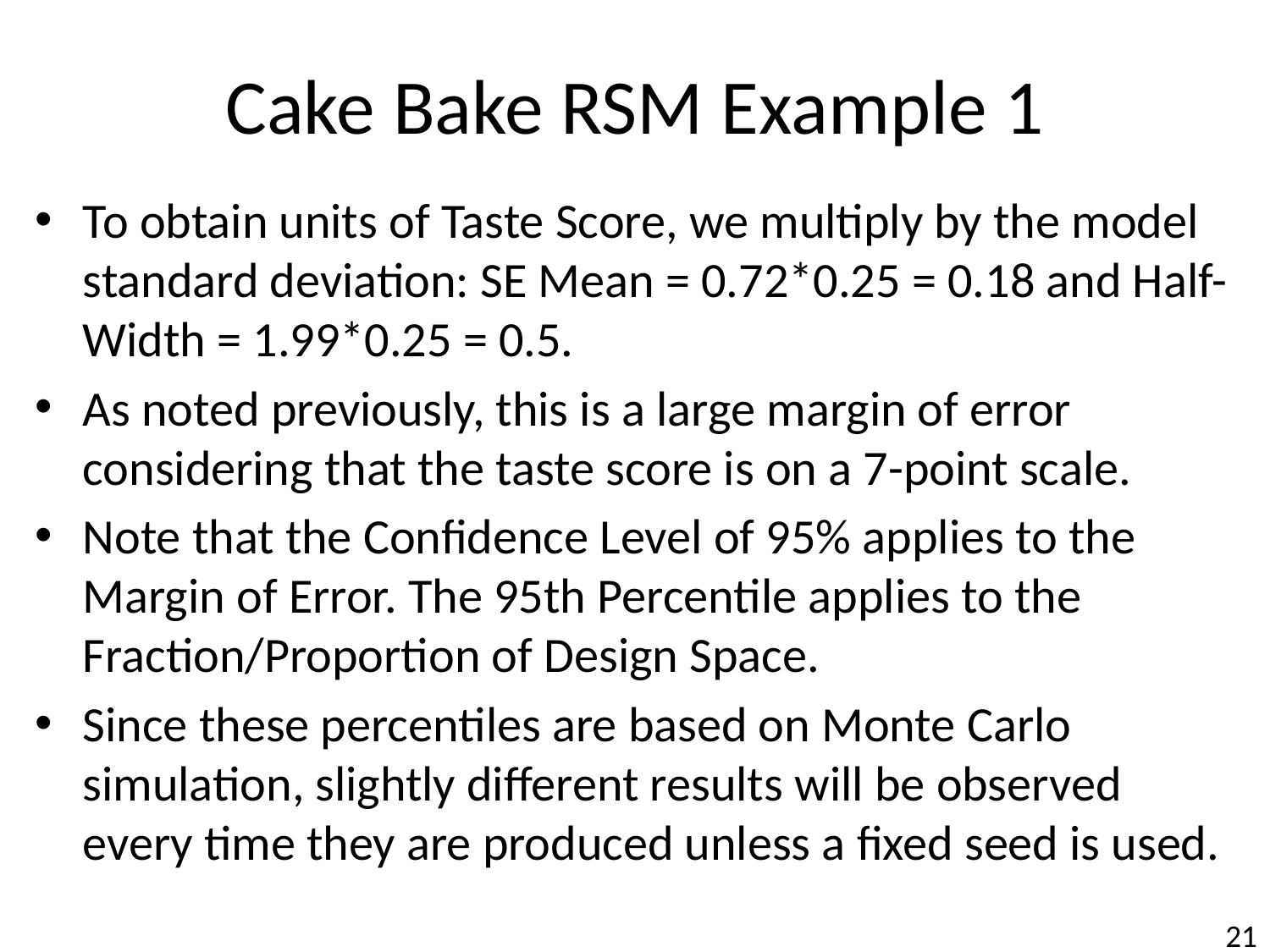

# Cake Bake RSM Example 1
To obtain units of Taste Score, we multiply by the model standard deviation: SE Mean = 0.72*0.25 = 0.18 and Half-Width = 1.99*0.25 = 0.5.
As noted previously, this is a large margin of error considering that the taste score is on a 7-point scale.
Note that the Confidence Level of 95% applies to the Margin of Error. The 95th Percentile applies to the Fraction/Proportion of Design Space.
Since these percentiles are based on Monte Carlo simulation, slightly different results will be observed every time they are produced unless a fixed seed is used.